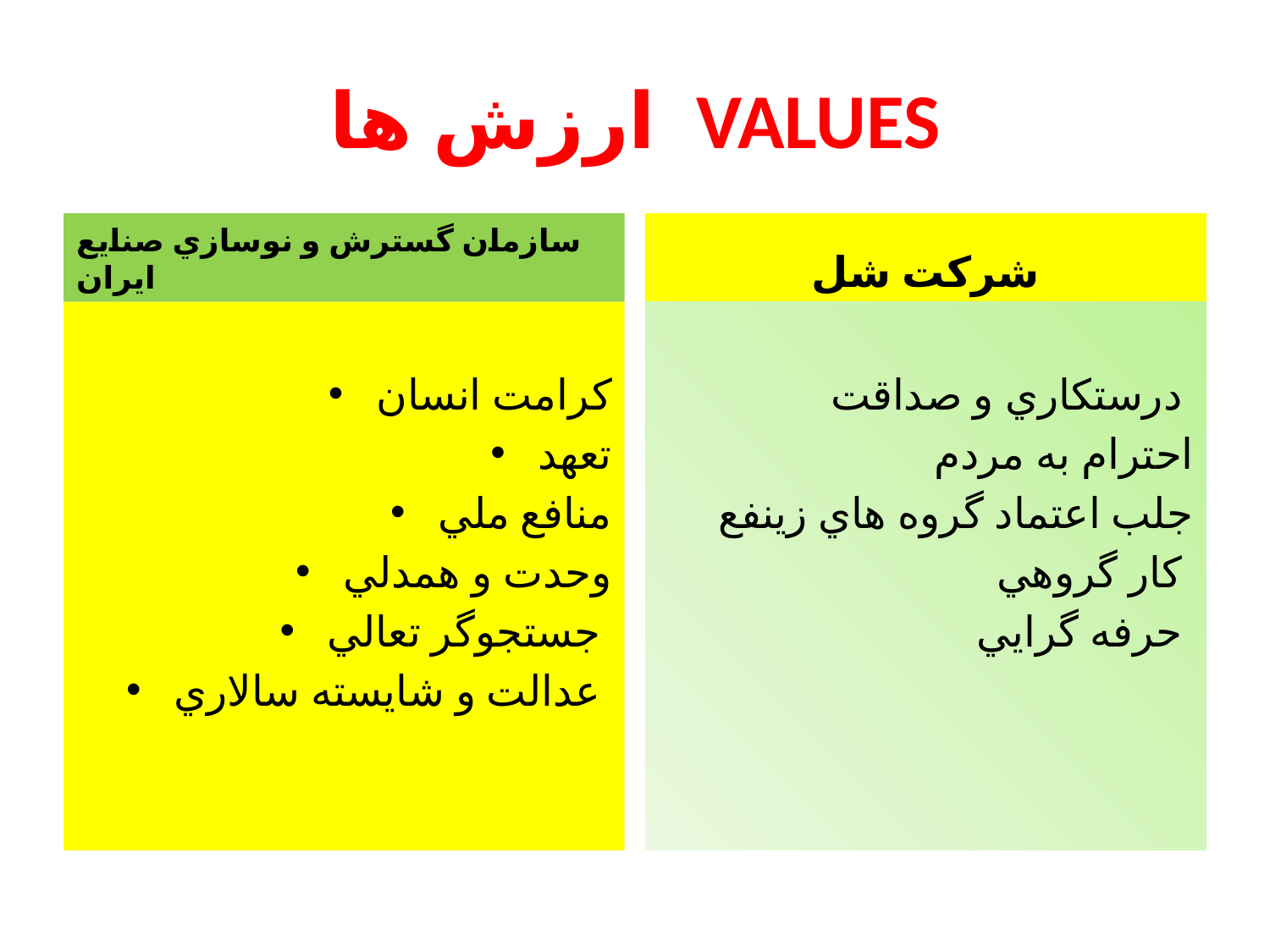

# ارزش ها  VALUES
سازمان گسترش و نوسازي صنايع ايران
شرکت شل

كرامت انسان
تعهد
منافع ملي
وحدت و همدلي
جستجوگر تعالي
عدالت و شايسته سالاري

درستكاري و صداقت
احترام به مردم
جلب اعتماد گروه هاي زينفع
كار گروهي
حرفه گرايي